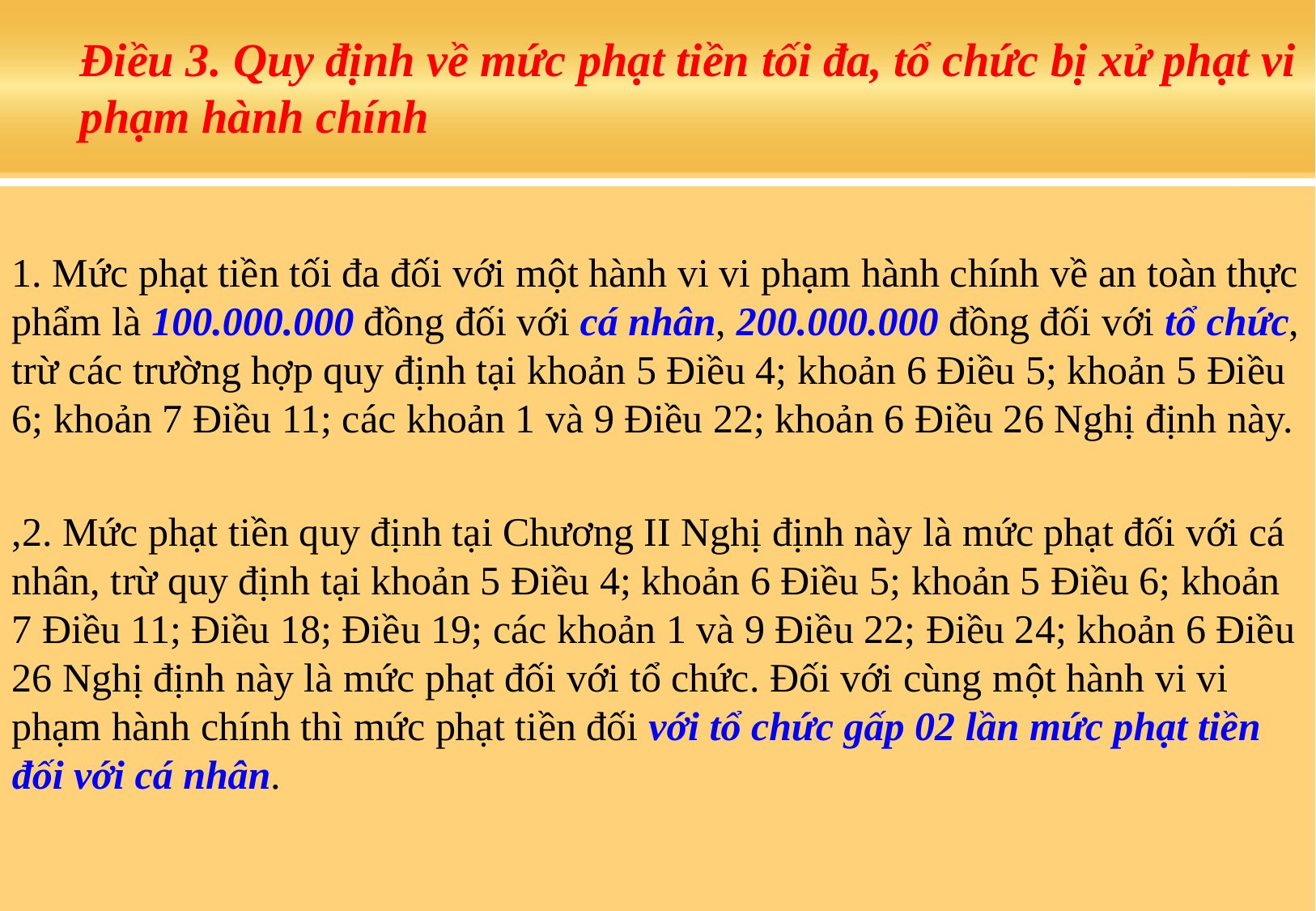

# Điều 3. Quy định về mức phạt tiền tối đa, tổ chức bị xử phạt vi phạm hành chính

1. Mức phạt tiền tối đa đối với một hành vi vi phạm hành chính về an toàn thực phẩm là 100.000.000 đồng đối với cá nhân, 200.000.000 đồng đối với tổ chức, trừ các trường hợp quy định tại khoản 5 Điều 4; khoản 6 Điều 5; khoản 5 Điều 6; khoản 7 Điều 11; các khoản 1 và 9 Điều 22; khoản 6 Điều 26 Nghị định này.

,2. Mức phạt tiền quy định tại Chương II Nghị định này là mức phạt đối với cá nhân, trừ quy định tại khoản 5 Điều 4; khoản 6 Điều 5; khoản 5 Điều 6; khoản 7 Điều 11; Điều 18; Điều 19; các khoản 1 và 9 Điều 22; Điều 24; khoản 6 Điều 26 Nghị định này là mức phạt đối với tổ chức. Đối với cùng một hành vi vi phạm hành chính thì mức phạt tiền đối với tổ chức gấp 02 lần mức phạt tiền đối với cá nhân.